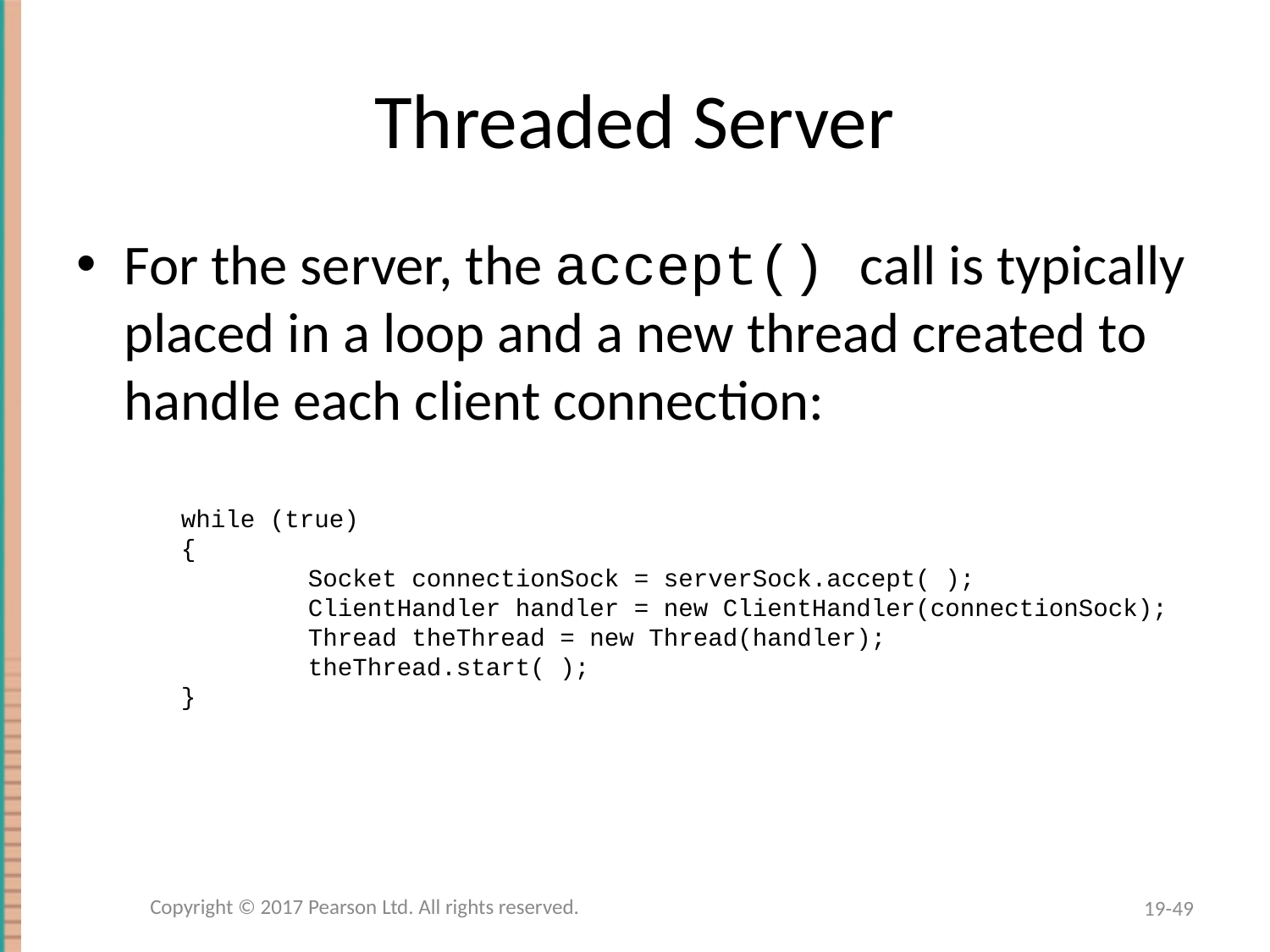

# Threaded Server
For the server, the accept() call is typically placed in a loop and a new thread created to handle each client connection:
	while (true)
	{
		Socket connectionSock = serverSock.accept( );
		ClientHandler handler = new ClientHandler(connectionSock);
		Thread theThread = new Thread(handler);
		theThread.start( );
	}

Copyright © 2017 Pearson Ltd. All rights reserved.
19-49